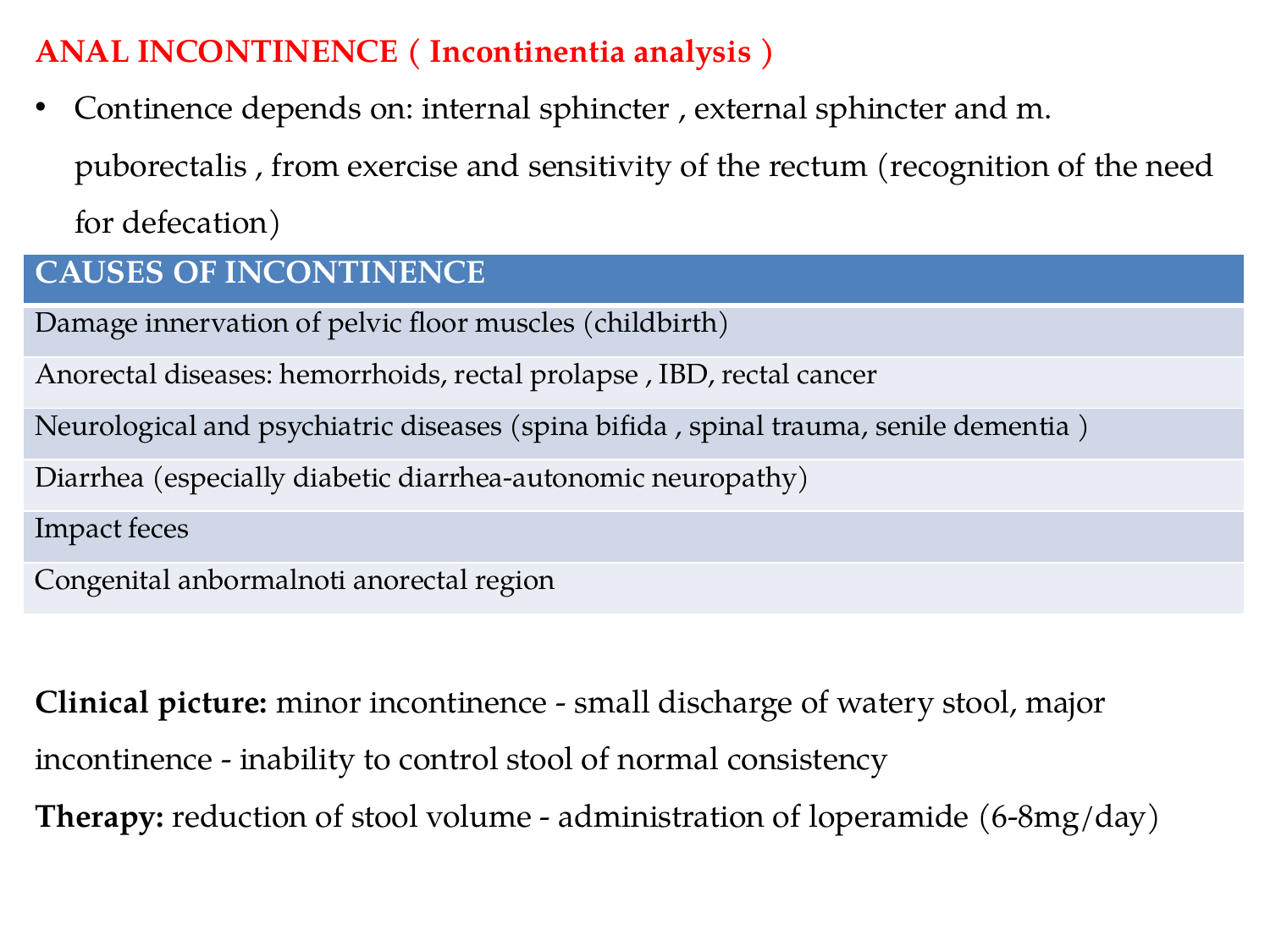

ANAL INCONTINENCE ( Incontinentia analysis )
Continence depends on: internal sphincter , external sphincter and m. puborectalis , from exercise and sensitivity of the rectum (recognition of the need for defecation)

| CAUSES OF INCONTINENCE |
| --- |
| Damage innervation of pelvic floor muscles (childbirth) |
| Anorectal diseases: hemorrhoids, rectal prolapse , IBD, rectal cancer |
| Neurological and psychiatric diseases (spina bifida , spinal trauma, senile dementia ) |
| Diarrhea (especially diabetic diarrhea-autonomic neuropathy) |
| Impact feces |
| Congenital anbormalnoti anorectal region |
Clinical picture: minor incontinence - small discharge of watery stool, major incontinence - inability to control stool of normal consistency
Therapy: reduction of stool volume - administration of loperamide (6-8mg/day)